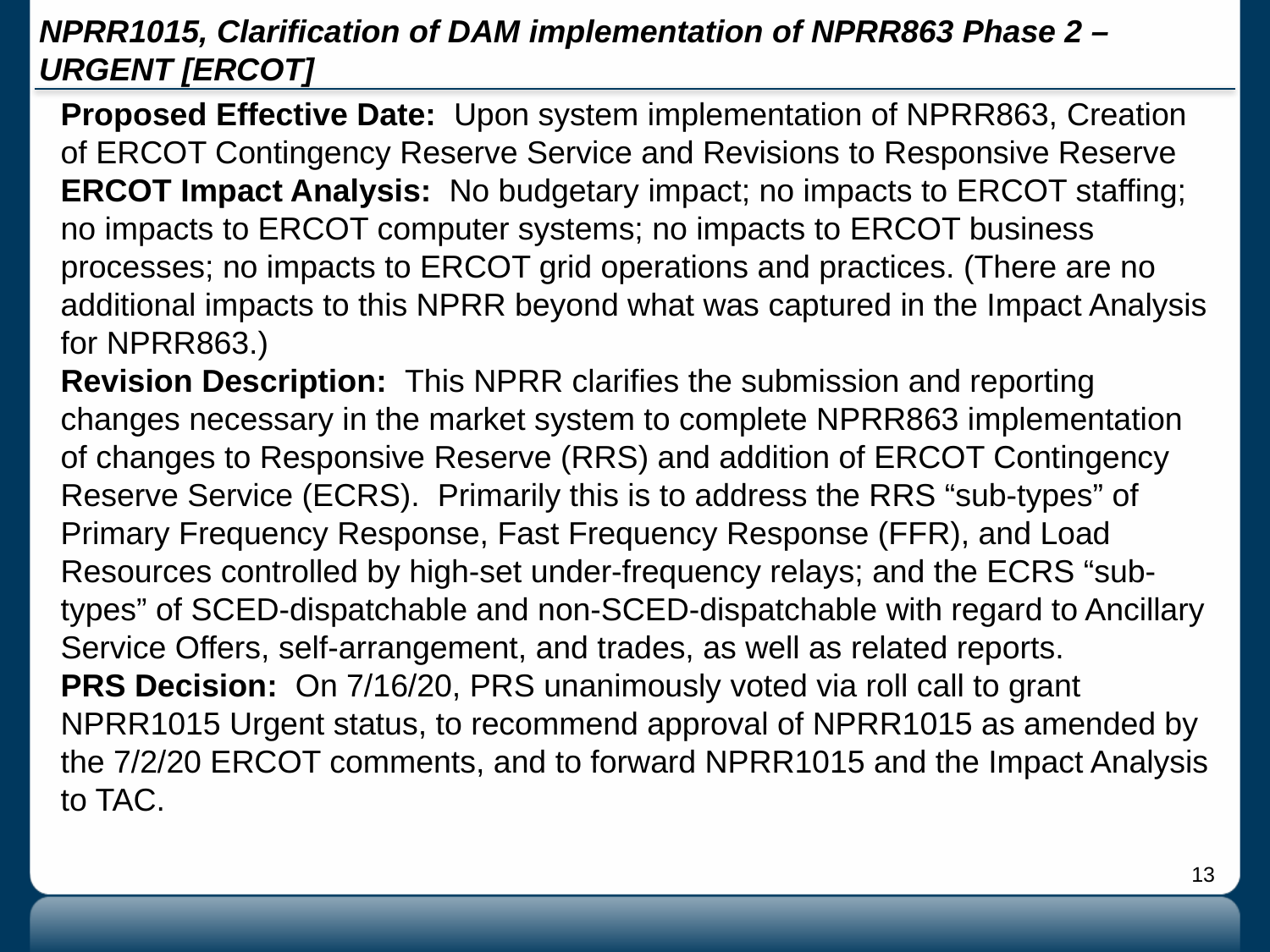

# NPRR1015, Clarification of DAM implementation of NPRR863 Phase 2 – URGENT [ERCOT]
Proposed Effective Date:  Upon system implementation of NPRR863, Creation of ERCOT Contingency Reserve Service and Revisions to Responsive Reserve
ERCOT Impact Analysis:  No budgetary impact; no impacts to ERCOT staffing; no impacts to ERCOT computer systems; no impacts to ERCOT business processes; no impacts to ERCOT grid operations and practices. (There are no additional impacts to this NPRR beyond what was captured in the Impact Analysis for NPRR863.)
Revision Description:  This NPRR clarifies the submission and reporting changes necessary in the market system to complete NPRR863 implementation of changes to Responsive Reserve (RRS) and addition of ERCOT Contingency Reserve Service (ECRS).  Primarily this is to address the RRS “sub-types” of Primary Frequency Response, Fast Frequency Response (FFR), and Load Resources controlled by high-set under-frequency relays; and the ECRS “sub-types” of SCED-dispatchable and non-SCED-dispatchable with regard to Ancillary Service Offers, self-arrangement, and trades, as well as related reports.
PRS Decision:  On 7/16/20, PRS unanimously voted via roll call to grant NPRR1015 Urgent status, to recommend approval of NPRR1015 as amended by the 7/2/20 ERCOT comments, and to forward NPRR1015 and the Impact Analysis to TAC.